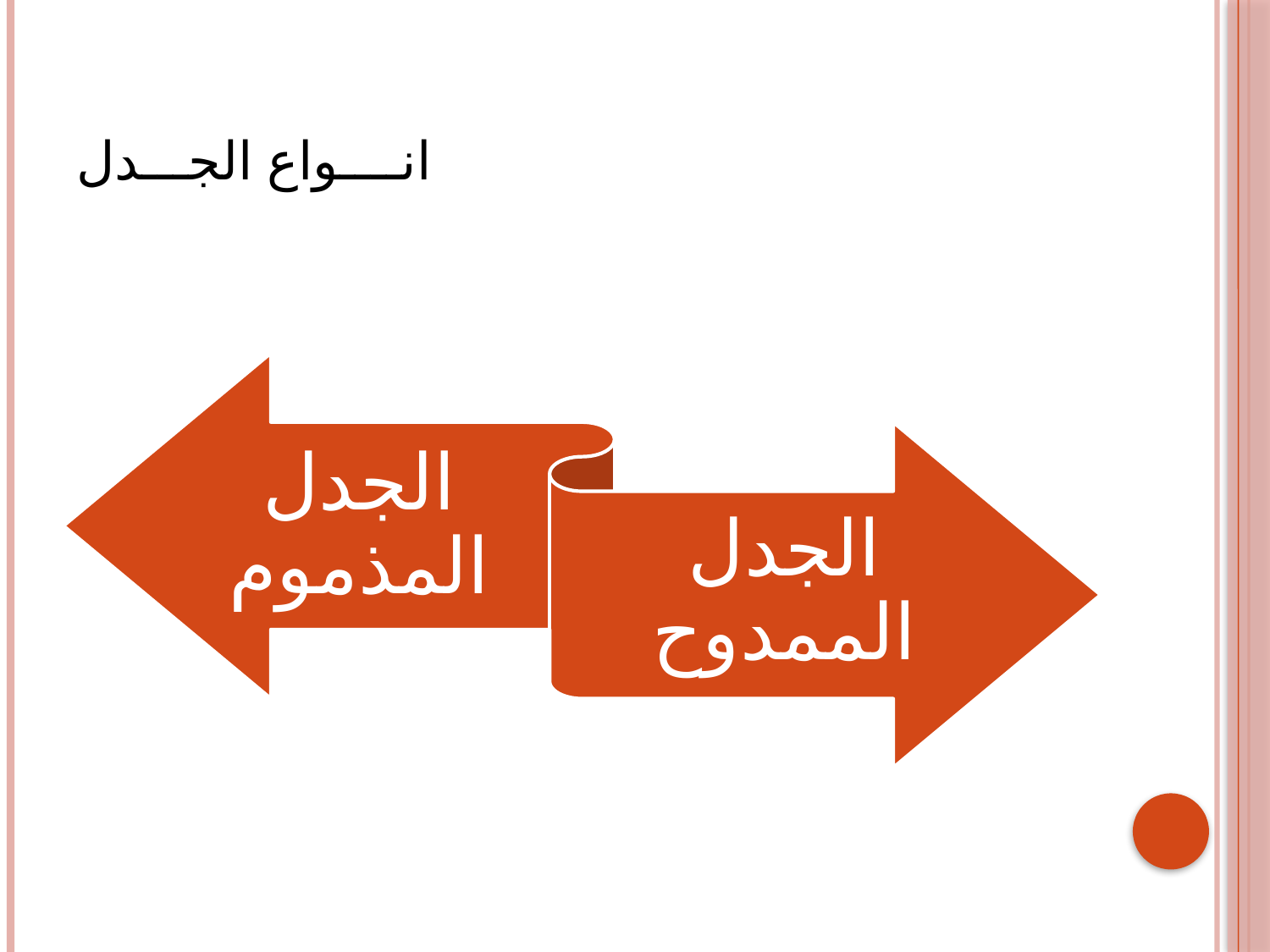

# انــــواع الجـــدل
الجدل المذموم
الجدل الممدوح